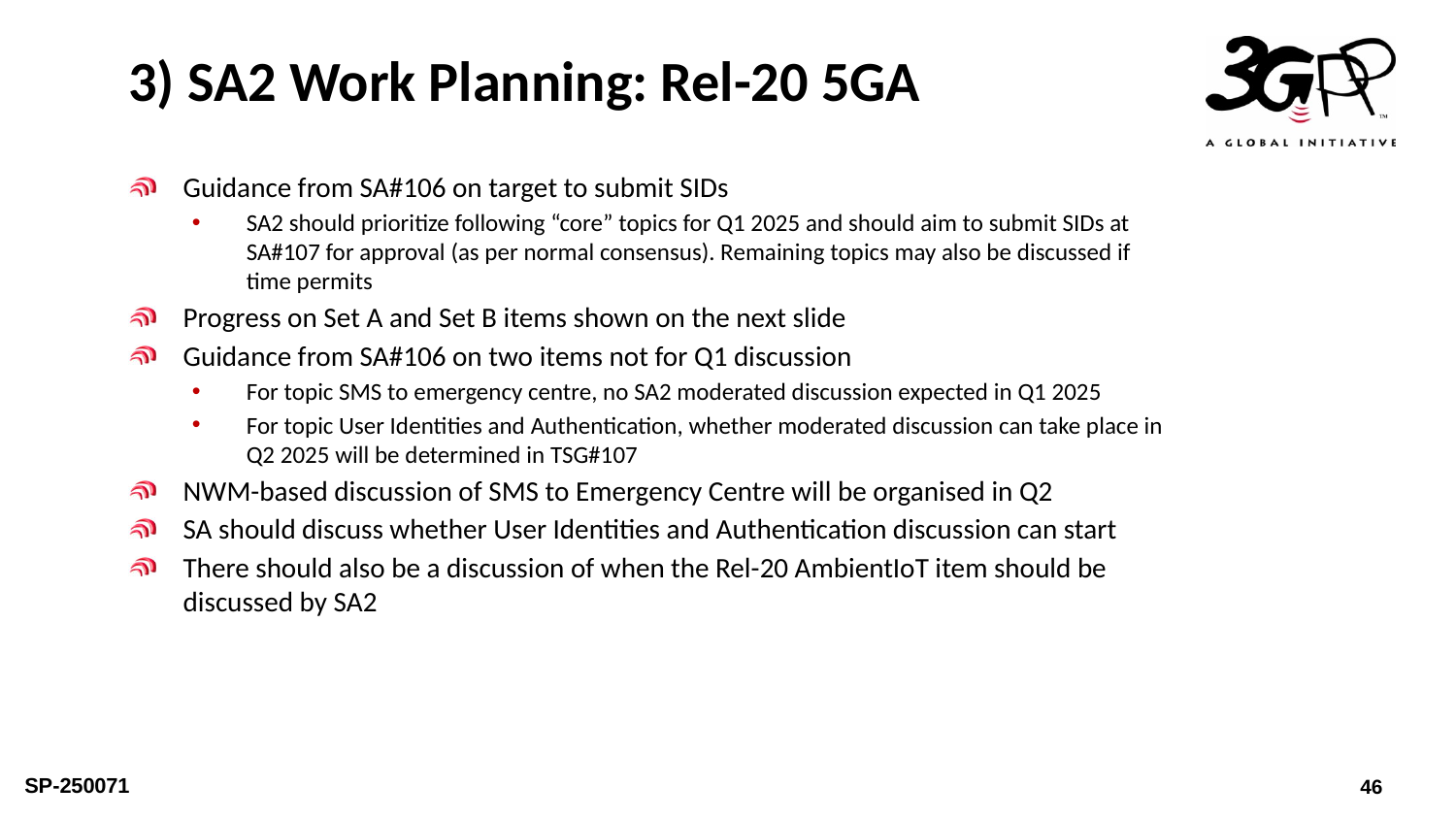

# 3) SA2 Work Planning: Rel-20 5GA
Guidance from SA#106 on target to submit SIDs
SA2 should prioritize following “core” topics for Q1 2025 and should aim to submit SIDs at SA#107 for approval (as per normal consensus). Remaining topics may also be discussed if time permits
Progress on Set A and Set B items shown on the next slide
Guidance from SA#106 on two items not for Q1 discussion
For topic SMS to emergency centre, no SA2 moderated discussion expected in Q1 2025
For topic User Identities and Authentication, whether moderated discussion can take place in Q2 2025 will be determined in TSG#107
NWM-based discussion of SMS to Emergency Centre will be organised in Q2
SA should discuss whether User Identities and Authentication discussion can start
There should also be a discussion of when the Rel-20 AmbientIoT item should be discussed by SA2